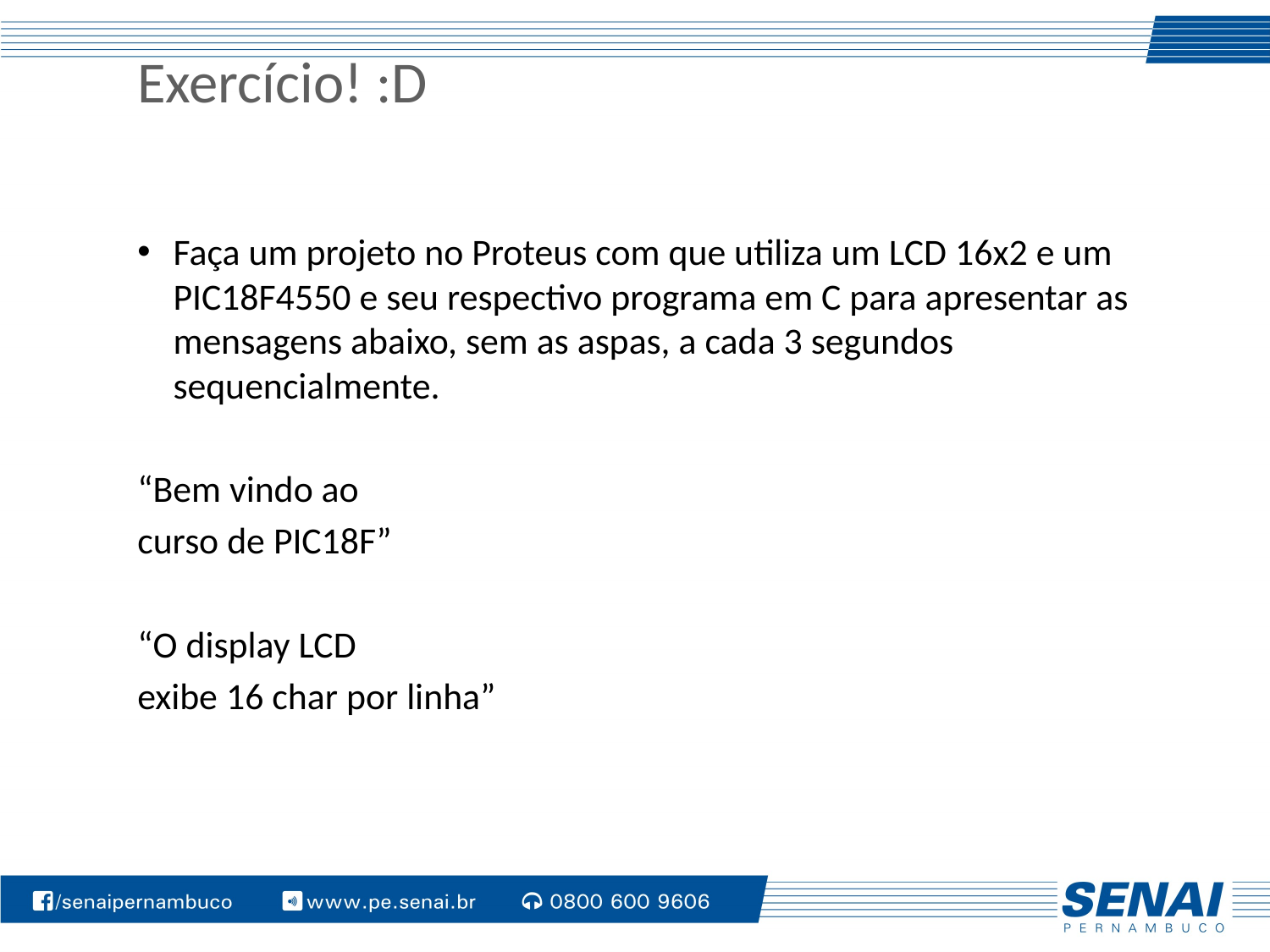

# Exercício! :D
Faça um projeto no Proteus com que utiliza um LCD 16x2 e um PIC18F4550 e seu respectivo programa em C para apresentar as mensagens abaixo, sem as aspas, a cada 3 segundos sequencialmente.

“Bem vindo ao
curso de PIC18F”

“O display LCD
exibe 16 char por linha”